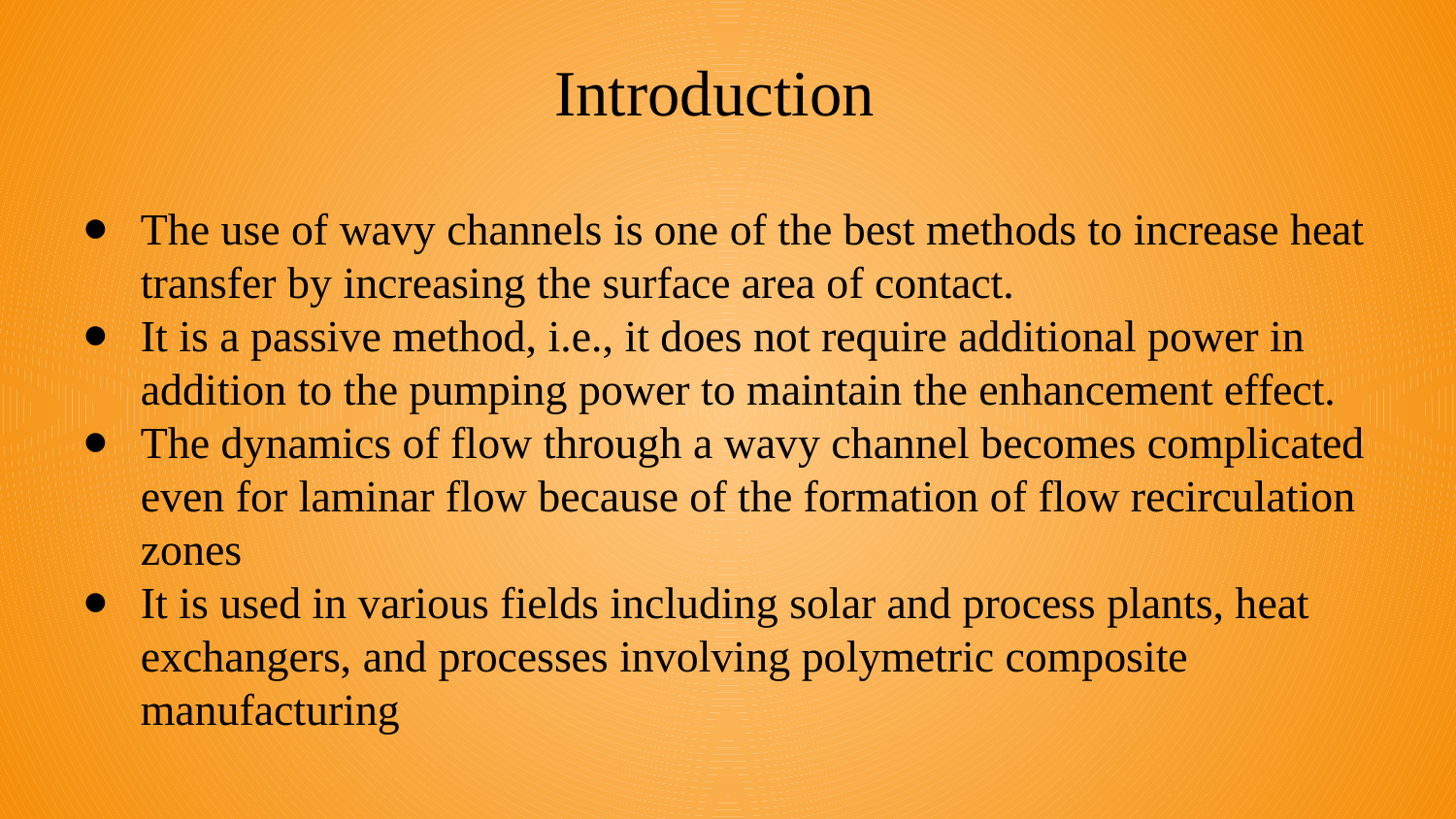

Introduction
The use of wavy channels is one of the best methods to increase heat transfer by increasing the surface area of contact.
It is a passive method, i.e., it does not require additional power in addition to the pumping power to maintain the enhancement effect.
The dynamics of flow through a wavy channel becomes complicated even for laminar flow because of the formation of flow recirculation zones
It is used in various fields including solar and process plants, heat exchangers, and processes involving polymetric composite manufacturing